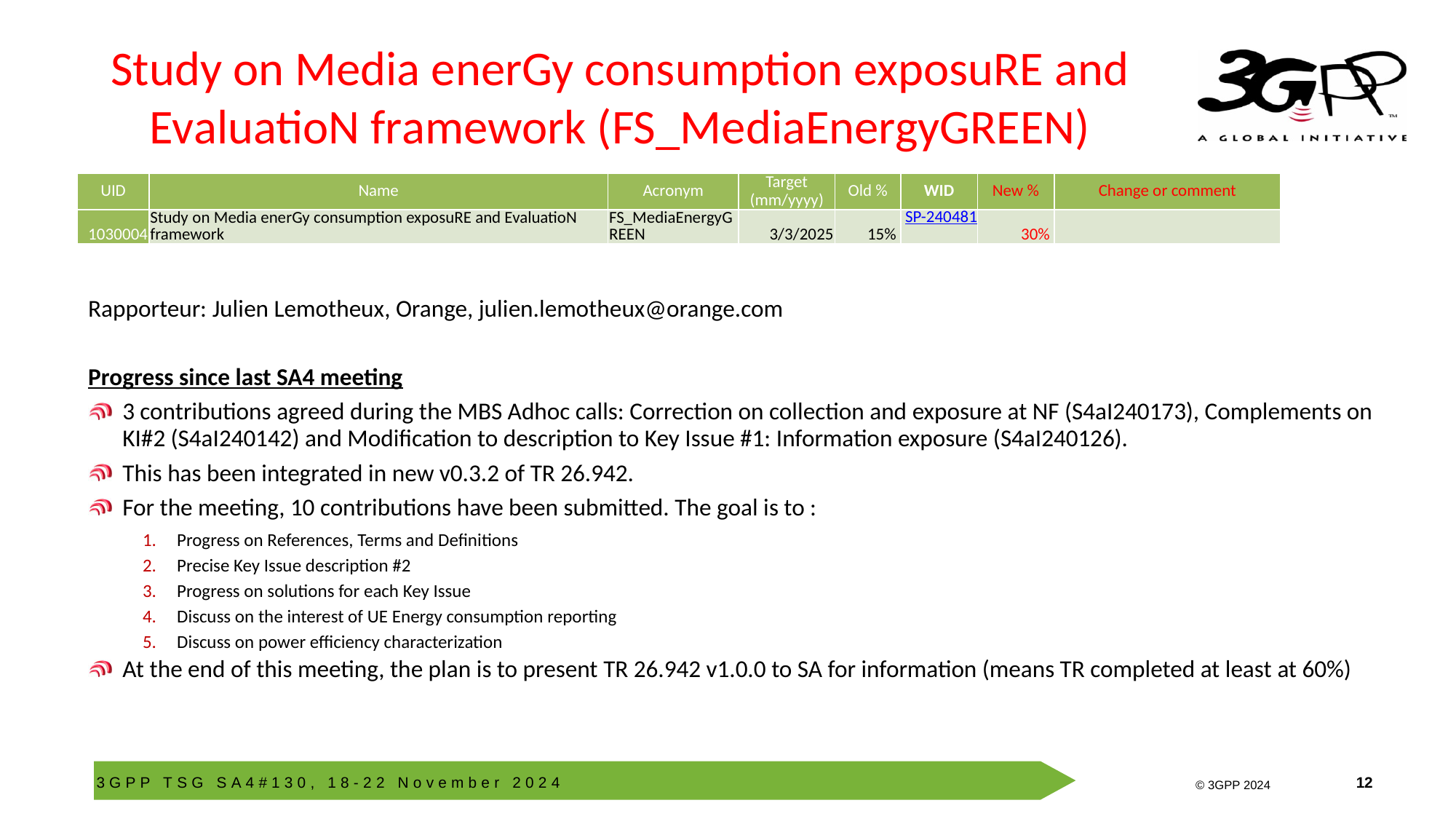

# Study on Media enerGy consumption exposuRE and EvaluatioN framework (FS_MediaEnergyGREEN)
| UID | Name | Acronym | Target (mm/yyyy) | Old % | WID | New % | Change or comment |
| --- | --- | --- | --- | --- | --- | --- | --- |
| 1030004 | Study on Media enerGy consumption exposuRE and EvaluatioN framework | FS\_MediaEnergyGREEN | 3/3/2025 | 15% | SP-240481 | 30% |  |
Rapporteur: Julien Lemotheux, Orange, julien.lemotheux@orange.com

Progress since last SA4 meeting
3 contributions agreed during the MBS Adhoc calls: Correction on collection and exposure at NF (S4aI240173), Complements on KI#2 (S4aI240142) and Modification to description to Key Issue #1: Information exposure (S4aI240126).
This has been integrated in new v0.3.2 of TR 26.942.
For the meeting, 10 contributions have been submitted. The goal is to :
Progress on References, Terms and Definitions
Precise Key Issue description #2
Progress on solutions for each Key Issue
Discuss on the interest of UE Energy consumption reporting
Discuss on power efficiency characterization
At the end of this meeting, the plan is to present TR 26.942 v1.0.0 to SA for information (means TR completed at least at 60%)